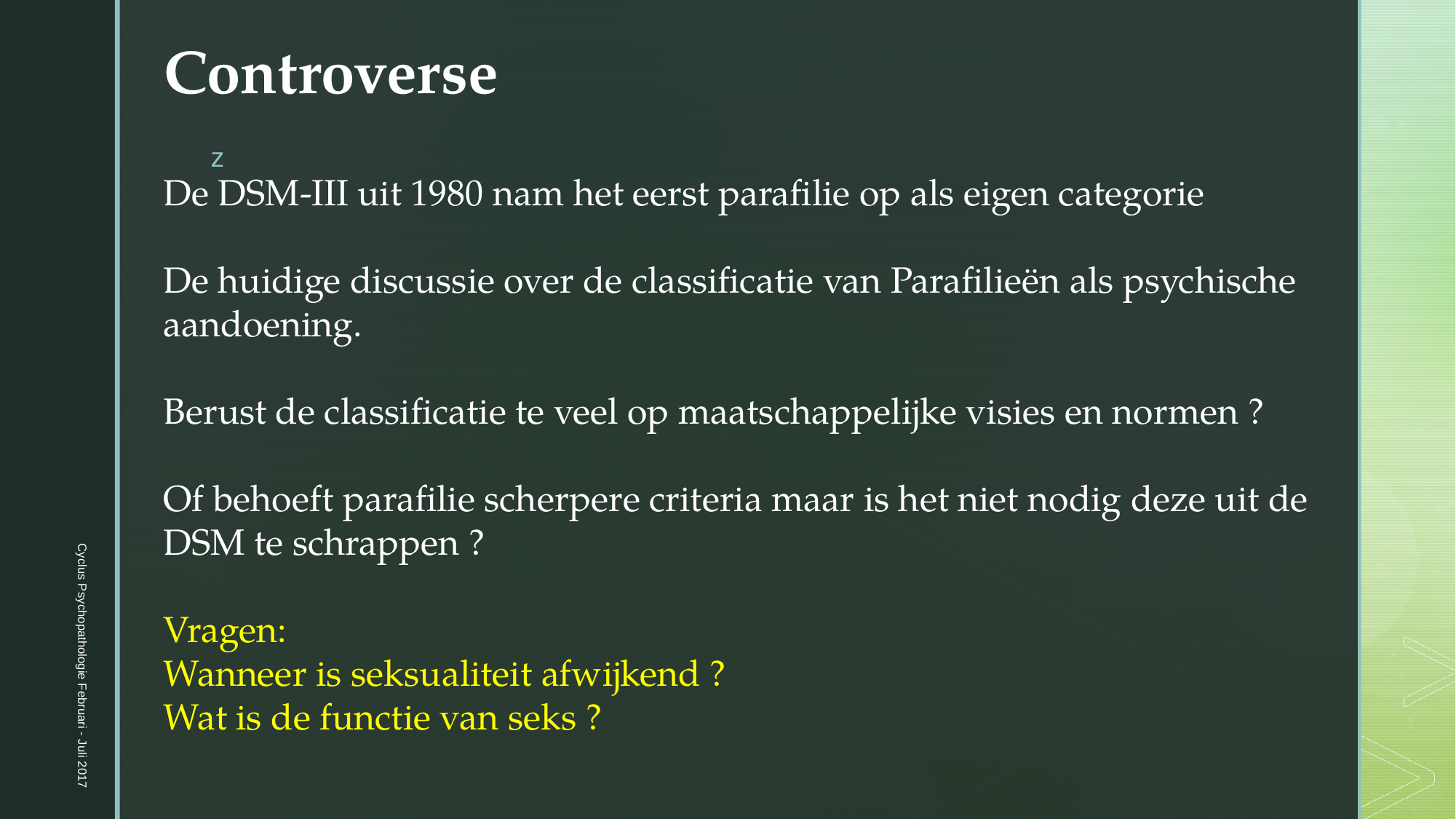

# Controverse
De DSM-III uit 1980 nam het eerst parafilie op als eigen categorie

De huidige discussie over de classificatie van Parafilieën als psychische aandoening.

Berust de classificatie te veel op maatschappelijke visies en normen ?

Of behoeft parafilie scherpere criteria maar is het niet nodig deze uit de DSM te schrappen ?

Vragen:
Wanneer is seksualiteit afwijkend ?
Wat is de functie van seks ?

Cyclus Psychopathologie Februari - Juli 2017